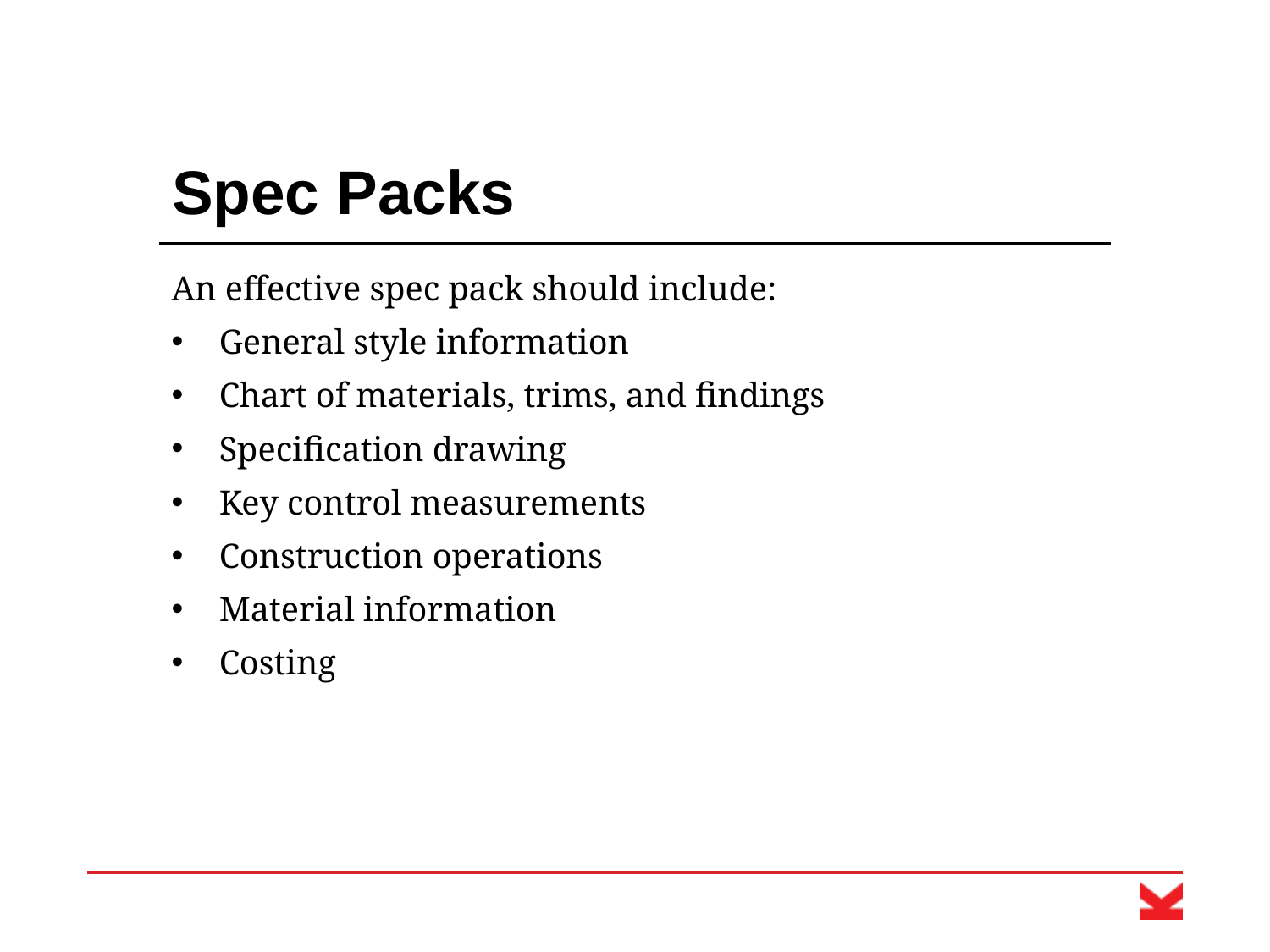

# Spec Packs
An effective spec pack should include:
General style information
Chart of materials, trims, and findings
Specification drawing
Key control measurements
Construction operations
Material information
Costing